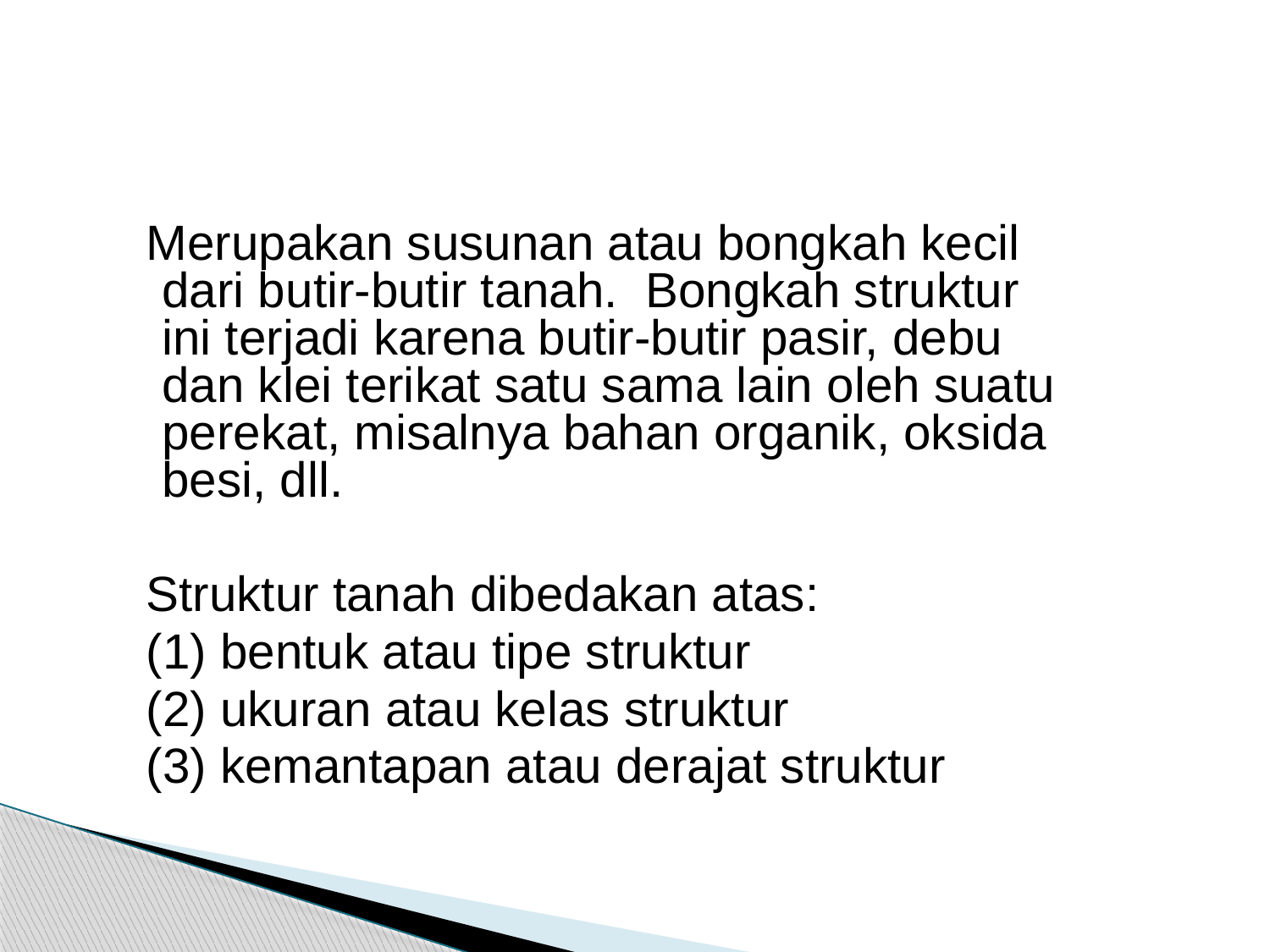

D. Struktur Tanah

     Merupakan susunan atau bongkah kecil dari butir-butir tanah.  Bongkah struktur ini terjadi karena butir-butir pasir, debu dan klei terikat satu sama lain oleh suatu perekat, misalnya bahan organik, oksida besi, dll.

     Struktur tanah dibedakan atas:
     (1) bentuk atau tipe struktur
     (2) ukuran atau kelas struktur
     (3) kemantapan atau derajat struktur